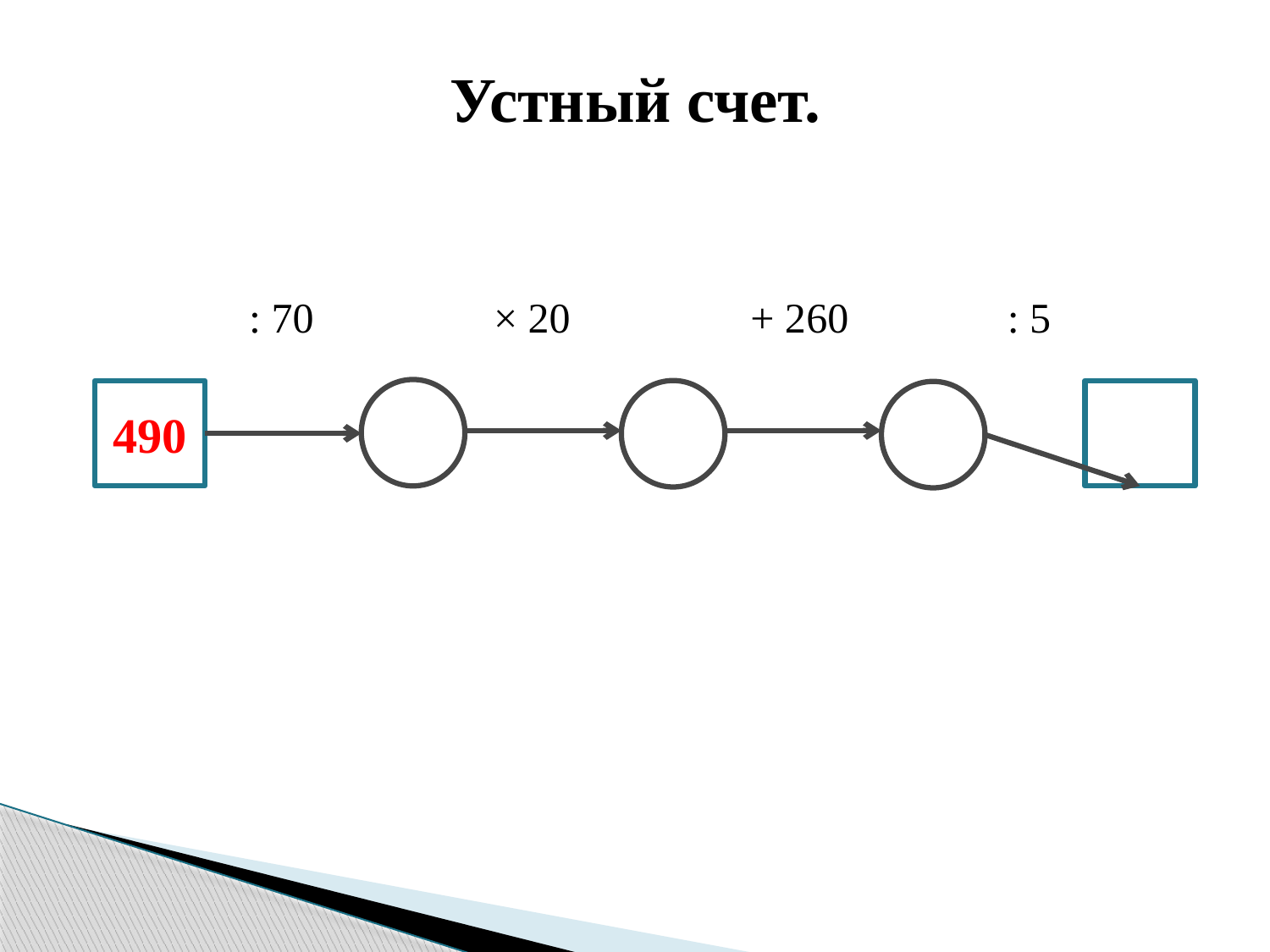

# Устный счет.

                    : 70                 × 20                 + 260               : 5

490